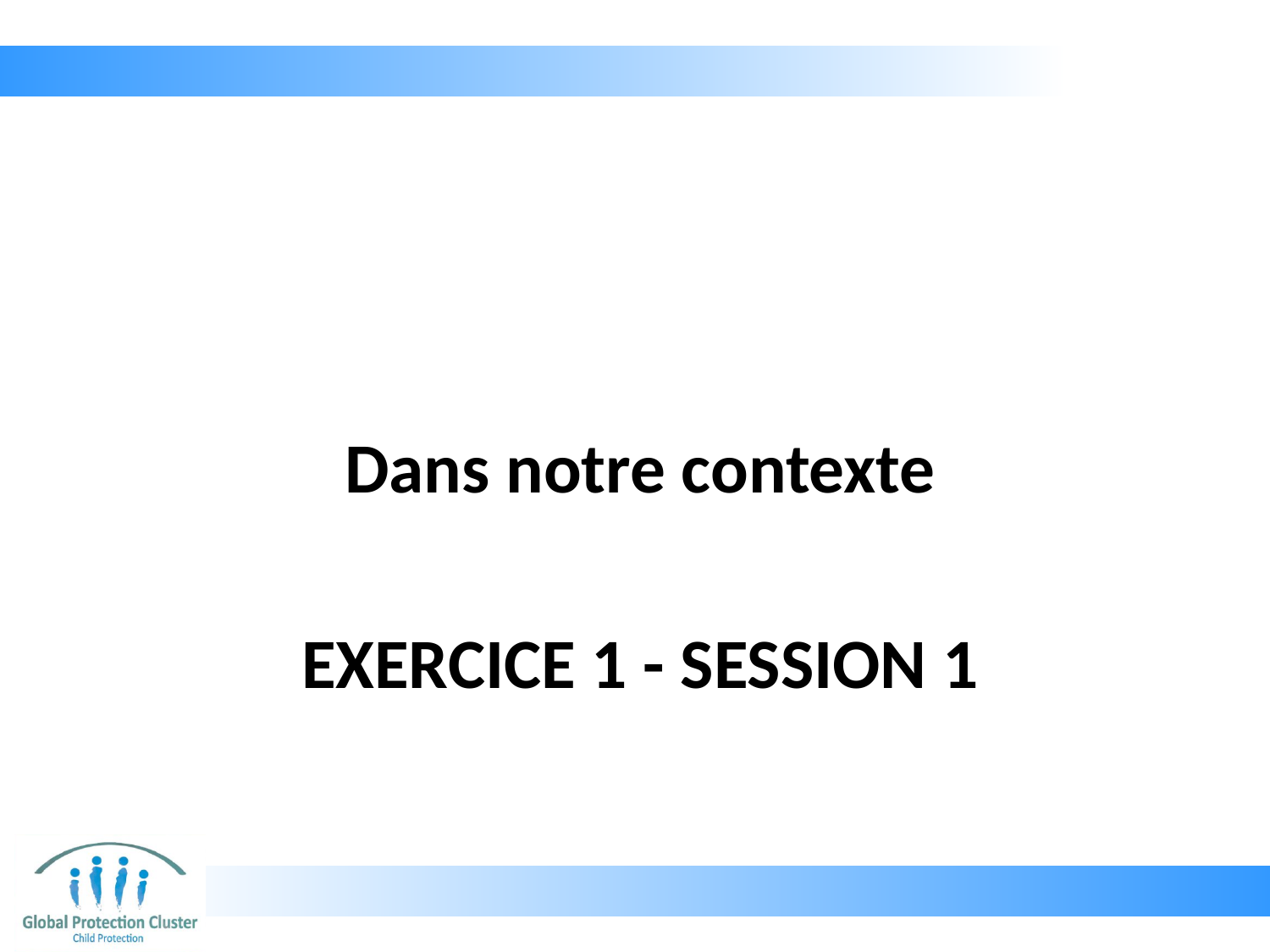

Dans notre contexte

# EXERCICE 1 - SESSION 1